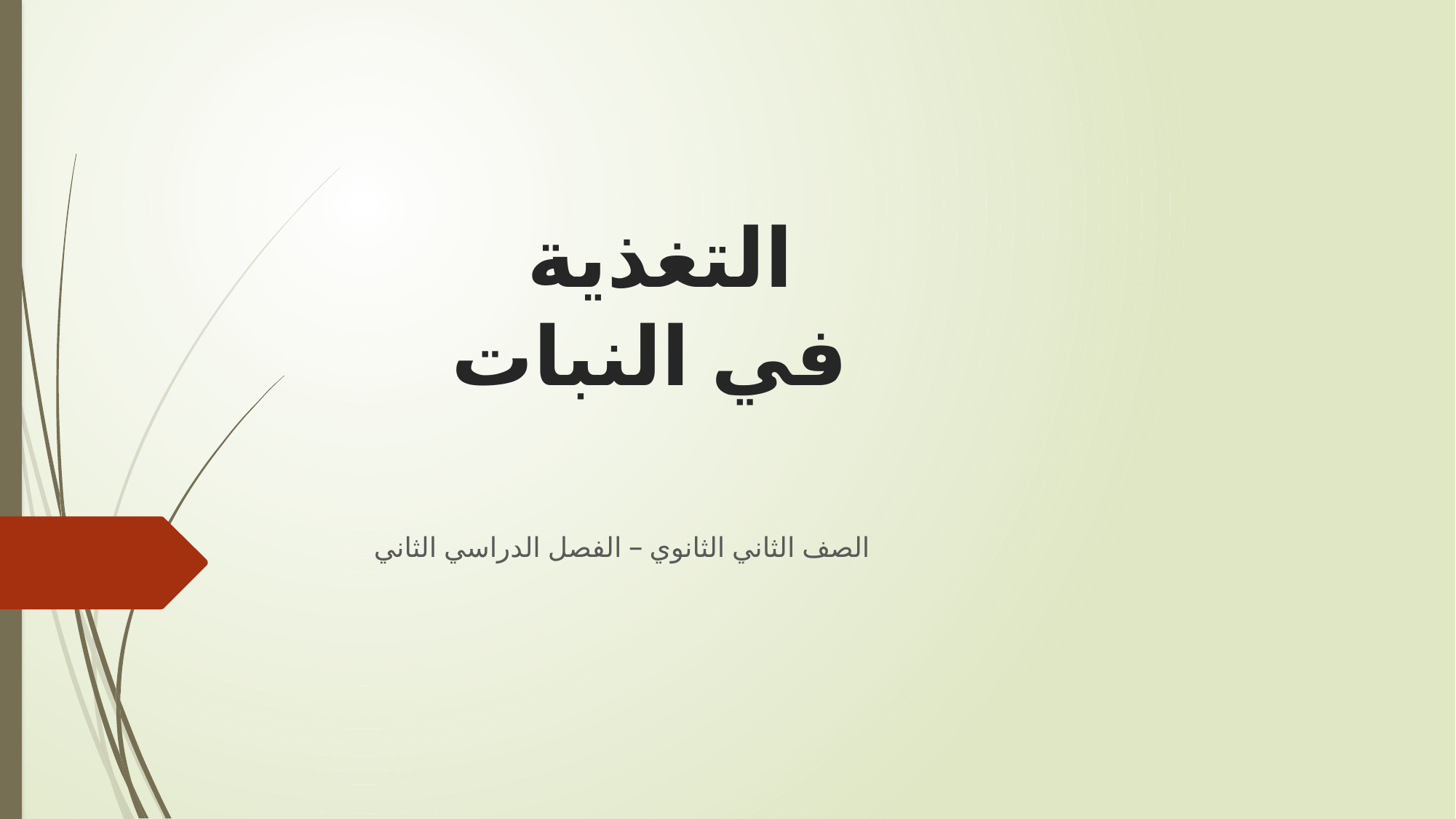

# التغذية في النبات
الصف الثاني الثانوي – الفصل الدراسي الثاني